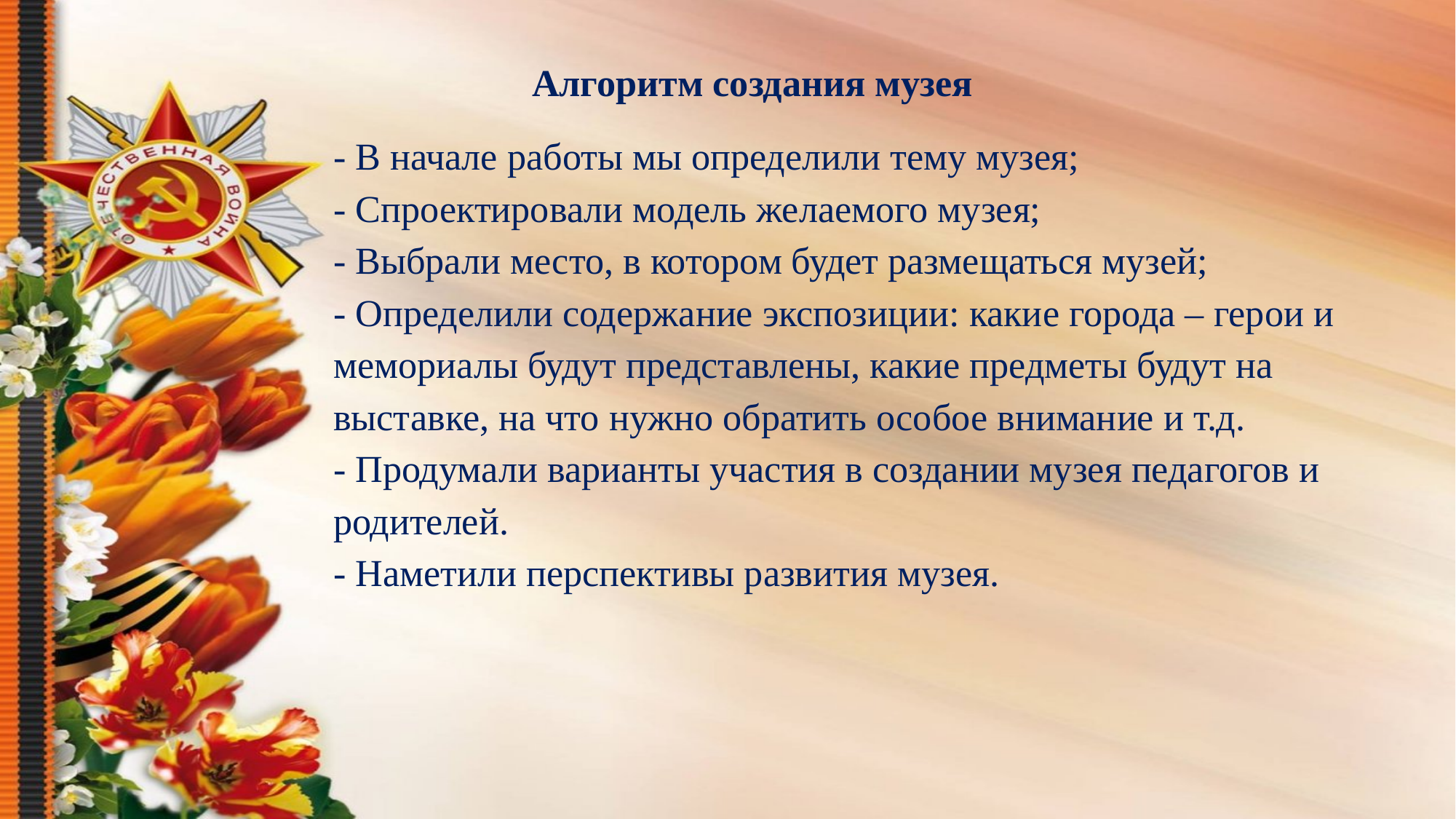

# Алгоритм создания музея - В начале работы мы определили тему музея; - Спроектировали модель желаемого музея; - Выбрали место, в котором будет размещаться музей; - Определили содержание экспозиции: какие города – герои и мемориалы будут представлены, какие предметы будут на выставке, на что нужно обратить особое внимание и т.д. - Продумали варианты участия в создании музея педагогов и родителей. - Наметили перспективы развития музея.